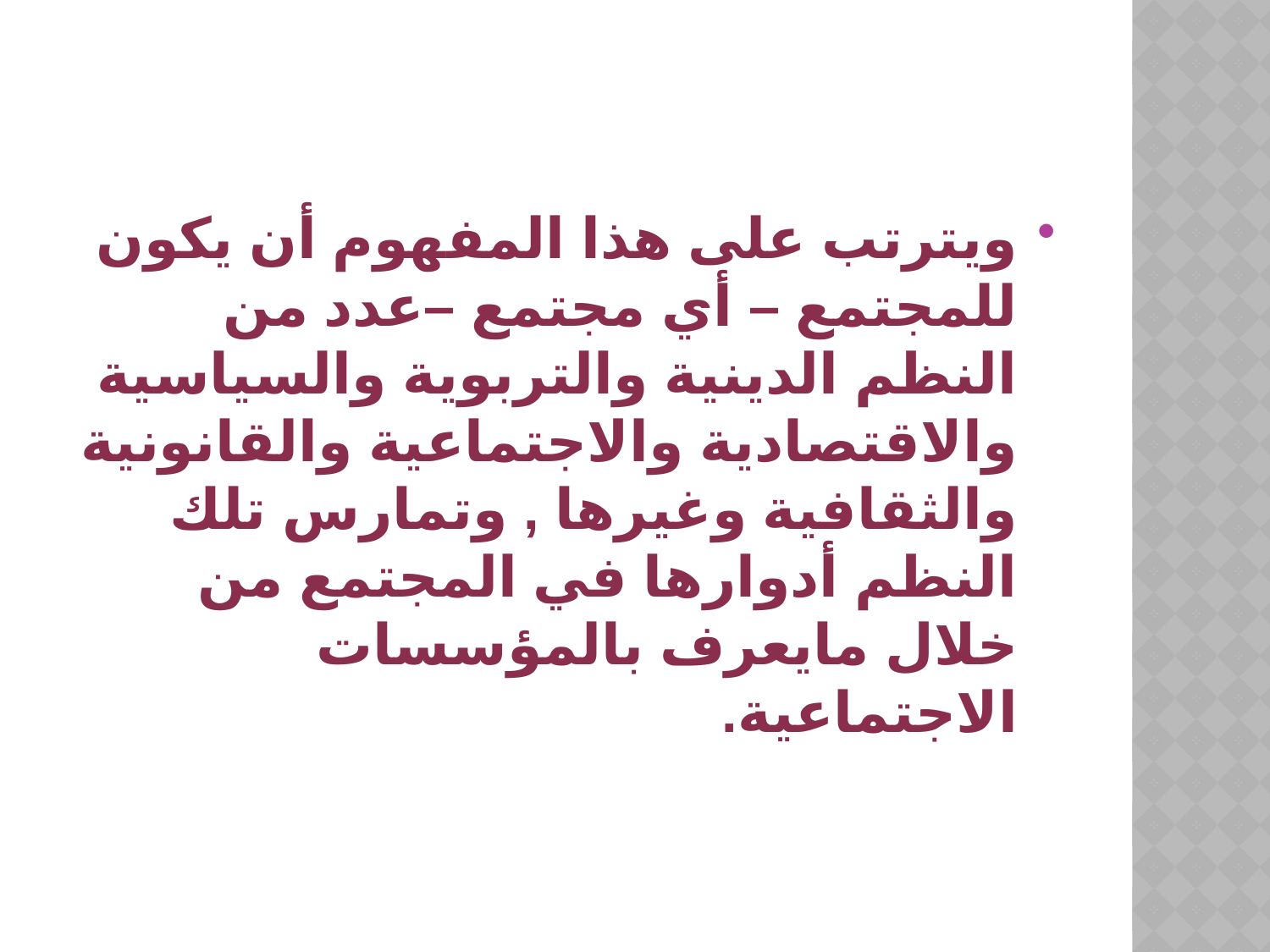

ويترتب على هذا المفهوم أن يكون للمجتمع – أي مجتمع –عدد من النظم الدينية والتربوية والسياسية والاقتصادية والاجتماعية والقانونية والثقافية وغيرها , وتمارس تلك النظم أدوارها في المجتمع من خلال مايعرف بالمؤسسات الاجتماعية.